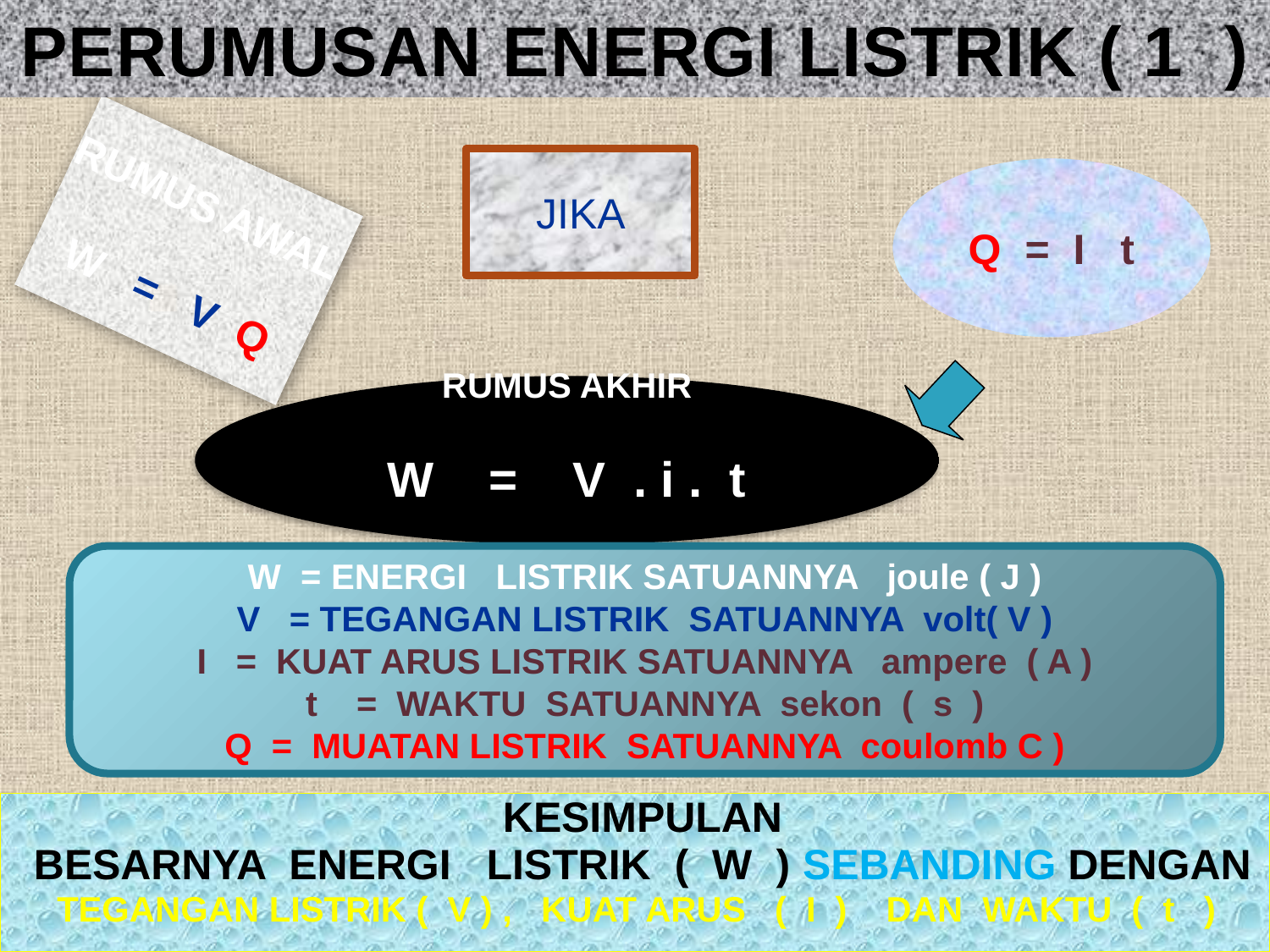

PERUMUSAN ENERGI LISTRIK ( 1  )

RUMUS AWAL

W   =   V  Q

JIKA
Q  =  I   t

RUMUS AKHIR

W    =    V  . i .  t

W  = ENERGI   LISTRIK SATUANNYA   joule ( J )
V   = TEGANGAN LISTRIK  SATUANNYA  volt( V )
I   =  KUAT ARUS LISTRIK SATUANNYA   ampere  ( A )
t    =  WAKTU  SATUANNYA  sekon  (  s  )
Q  =  MUATAN LISTRIK  SATUANNYA  coulomb C )
KESIMPULAN
BESARNYA  ENERGI   LISTRIK  (  W  ) SEBANDING DENGAN
   TEGANGAN LISTRIK (  V ) ,   KUAT ARUS   (  I  )    DAN  WAKTU  (  t   )